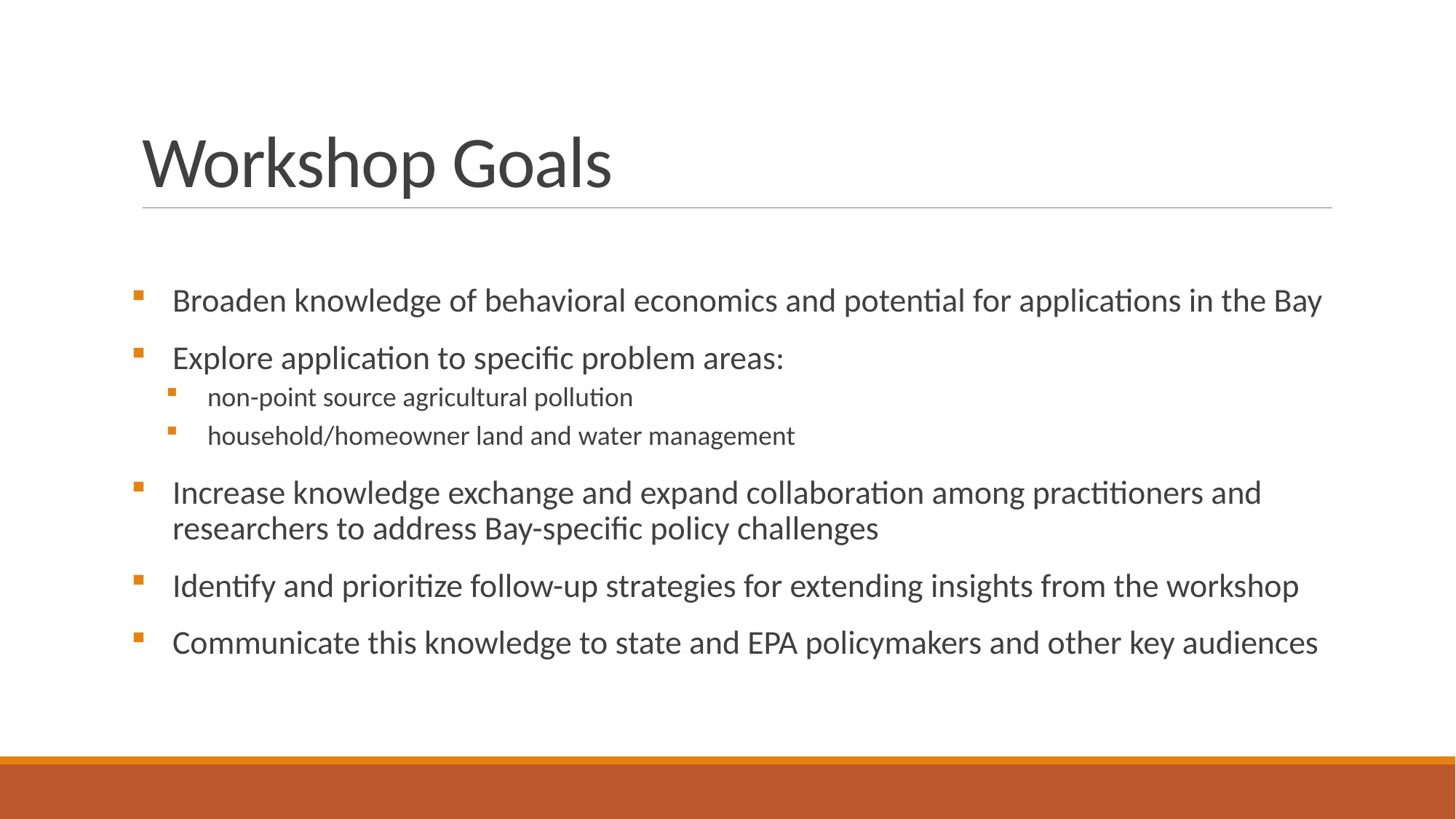

# Workshop Goals

Broaden knowledge of behavioral economics and potential for applications in the Bay
Explore application to specific problem areas:
non-point source agricultural pollution
household/homeowner land and water management
Increase knowledge exchange and expand collaboration among practitioners and researchers to address Bay-specific policy challenges
Identify and prioritize follow-up strategies for extending insights from the workshop
Communicate this knowledge to state and EPA policymakers and other key audiences